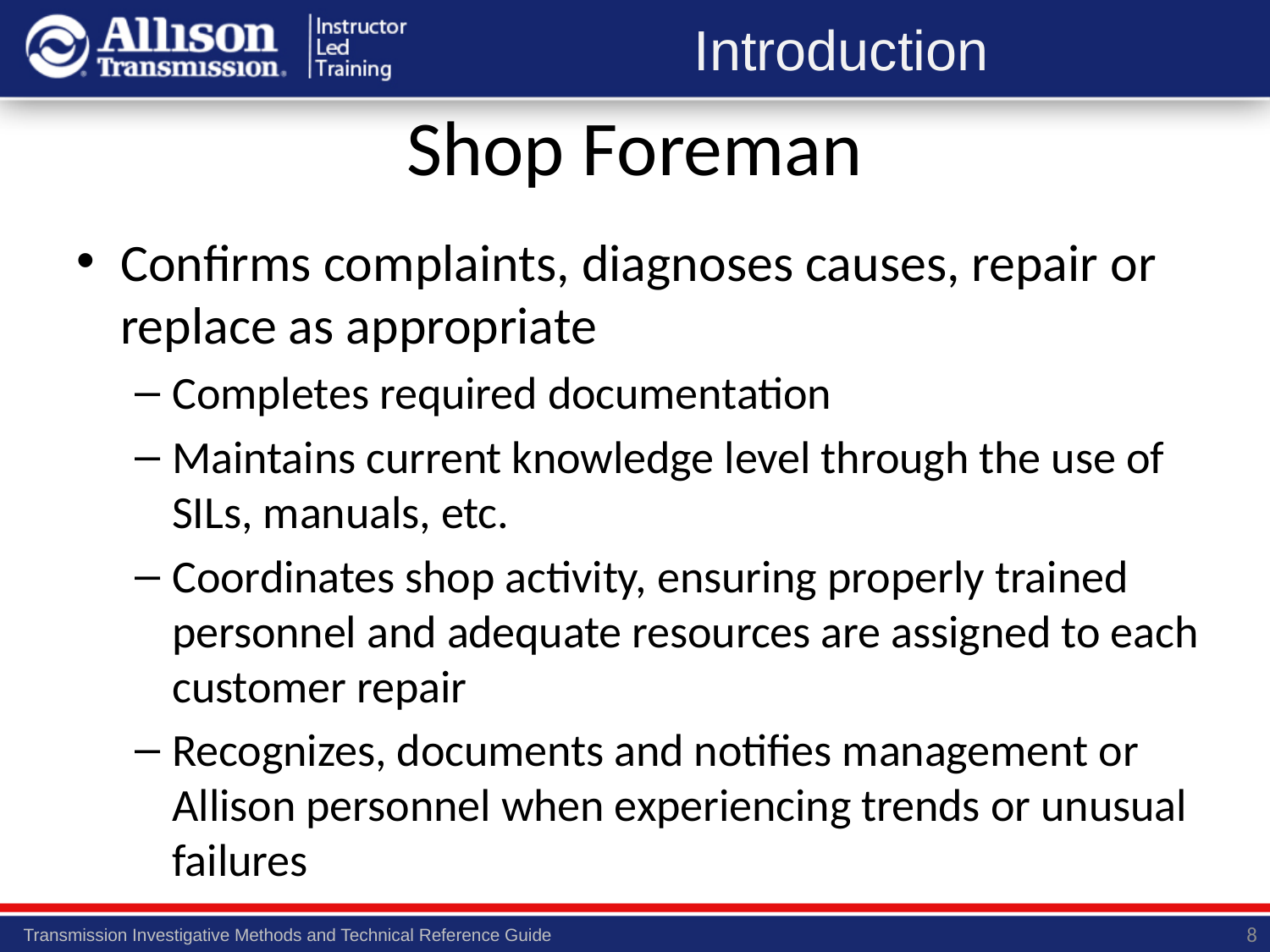

# Shop Foreman
Confirms complaints, diagnoses causes, repair or replace as appropriate
Completes required documentation
Maintains current knowledge level through the use of SILs, manuals, etc.
Coordinates shop activity, ensuring properly trained personnel and adequate resources are assigned to each customer repair
Recognizes, documents and notifies management or Allison personnel when experiencing trends or unusual failures

8